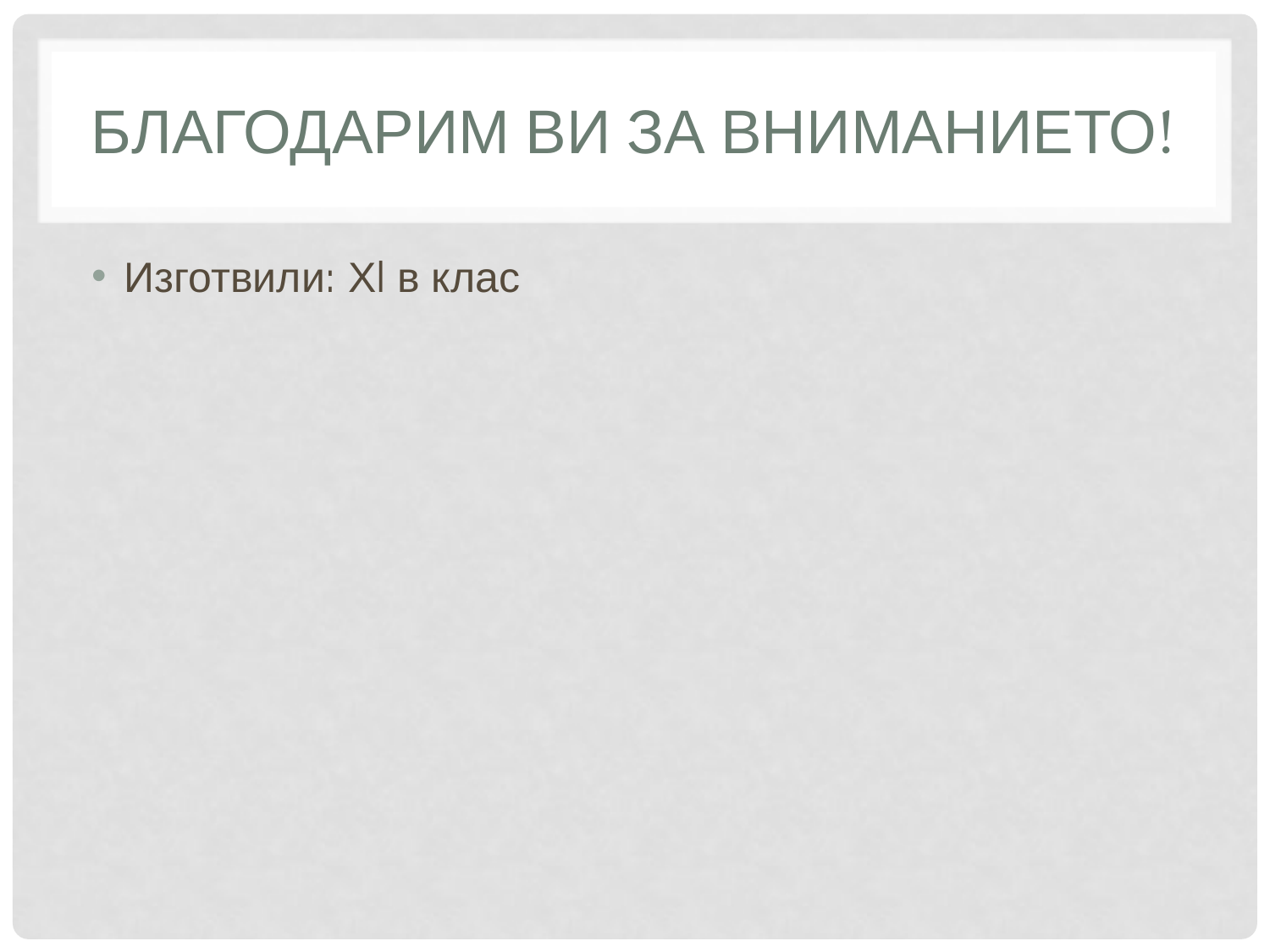

# Благодарим ви за вниманието!
Изготвили: ХI в клас